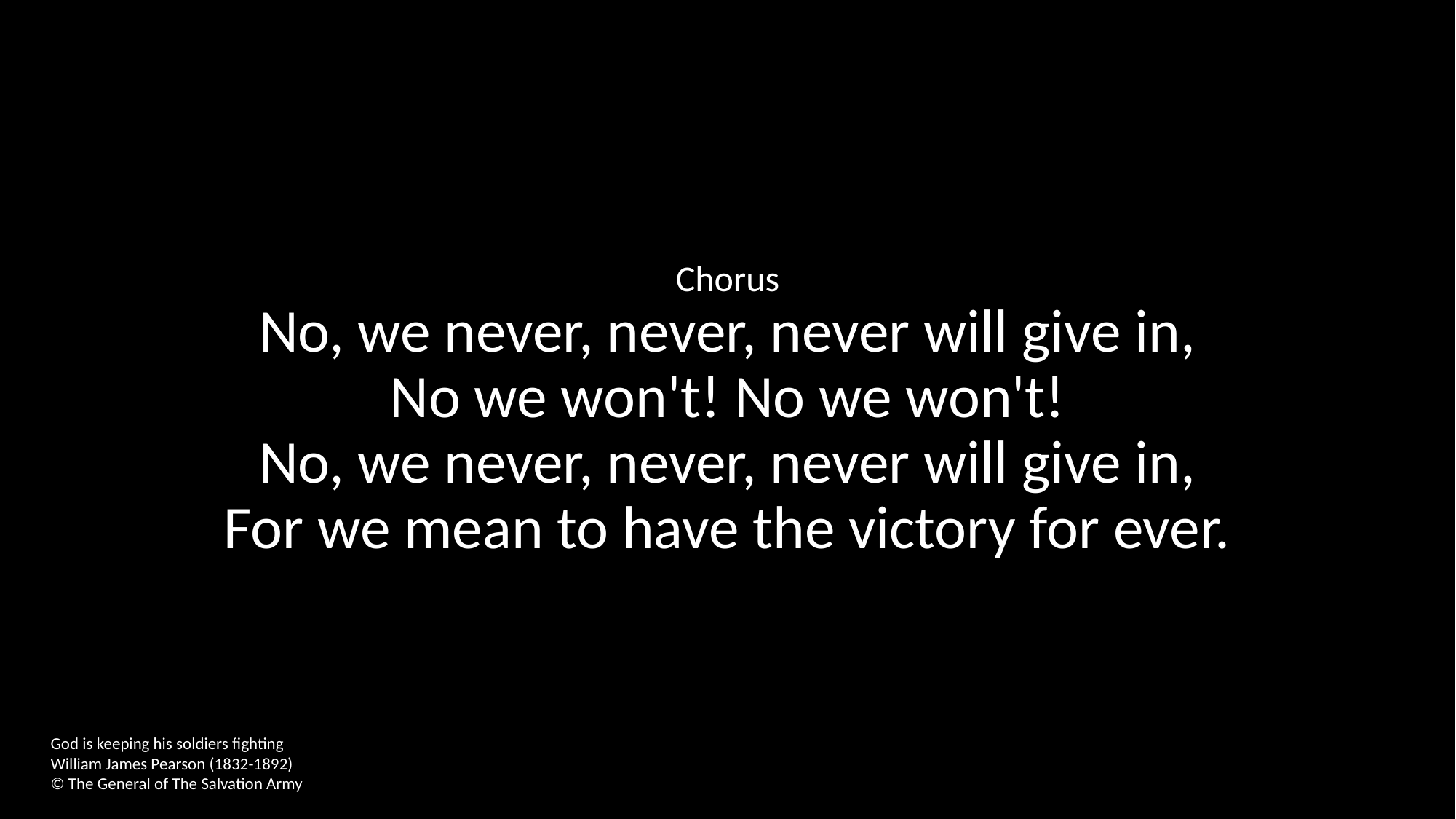

Chorus
No, we never, never, never will give in,
No we won't! No we won't!
No, we never, never, never will give in,
For we mean to have the victory for ever.
God is keeping his soldiers fighting
William James Pearson (1832-1892)
© The General of The Salvation Army